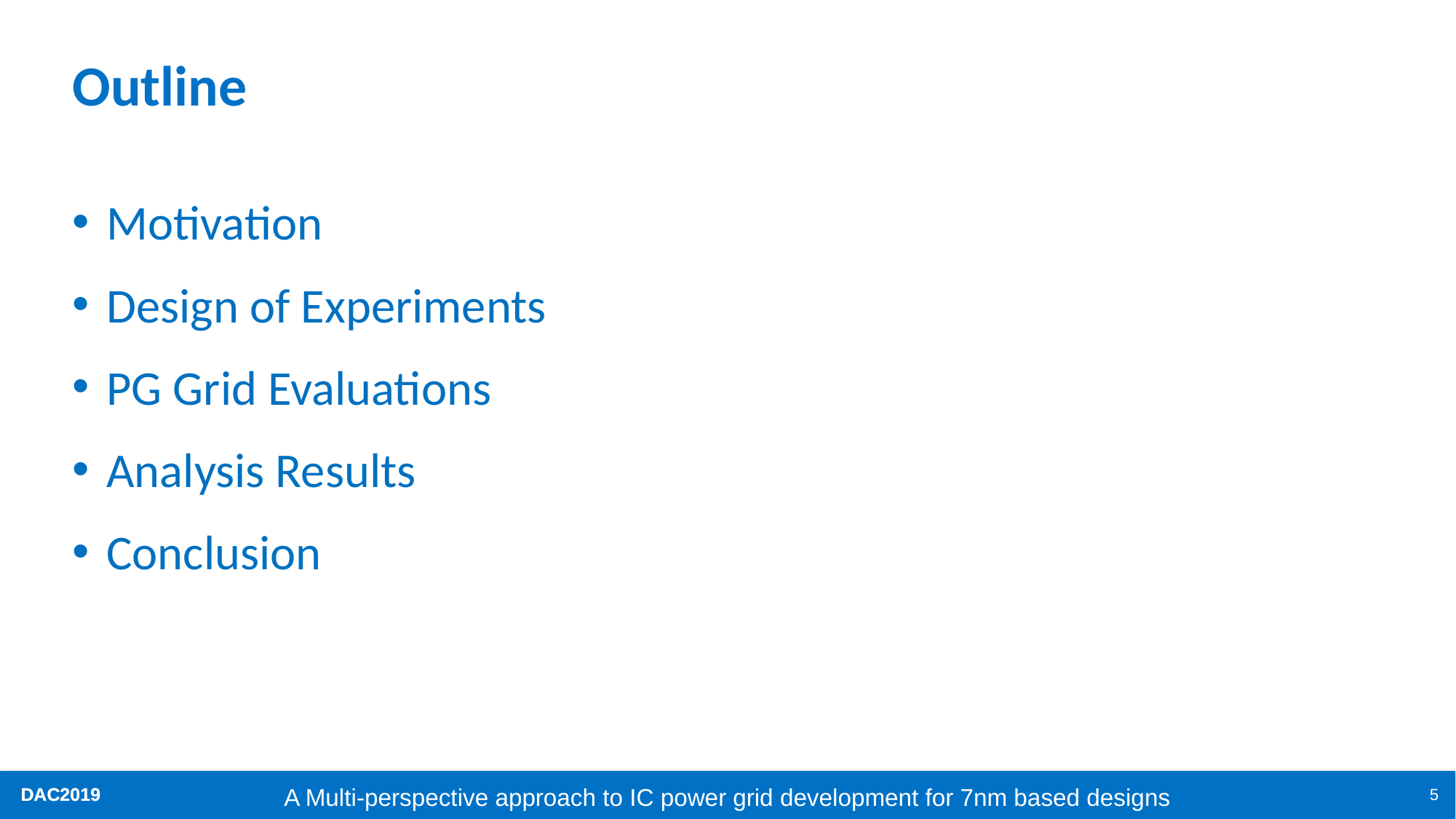

# Outline
Motivation
Design of Experiments
PG Grid Evaluations
Analysis Results
Conclusion

5